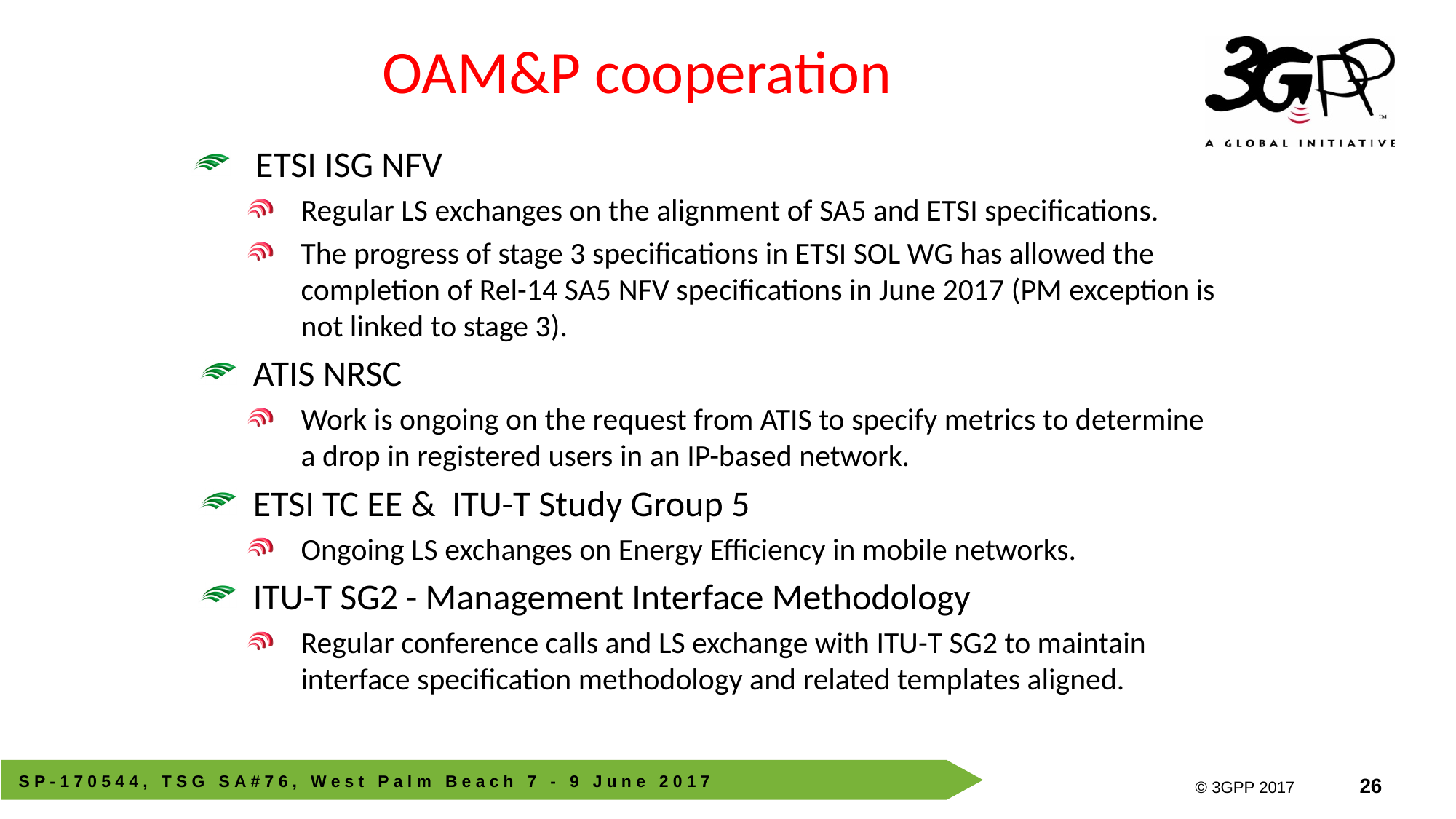

# OAM&P cooperation
ETSI ISG NFV
Regular LS exchanges on the alignment of SA5 and ETSI specifications.
The progress of stage 3 specifications in ETSI SOL WG has allowed the completion of Rel-14 SA5 NFV specifications in June 2017 (PM exception is not linked to stage 3).
ATIS NRSC
Work is ongoing on the request from ATIS to specify metrics to determine a drop in registered users in an IP-based network.
ETSI TC EE &  ITU-T Study Group 5
Ongoing LS exchanges on Energy Efficiency in mobile networks.
ITU-T SG2 - Management Interface Methodology
Regular conference calls and LS exchange with ITU-T SG2 to maintain interface specification methodology and related templates aligned.